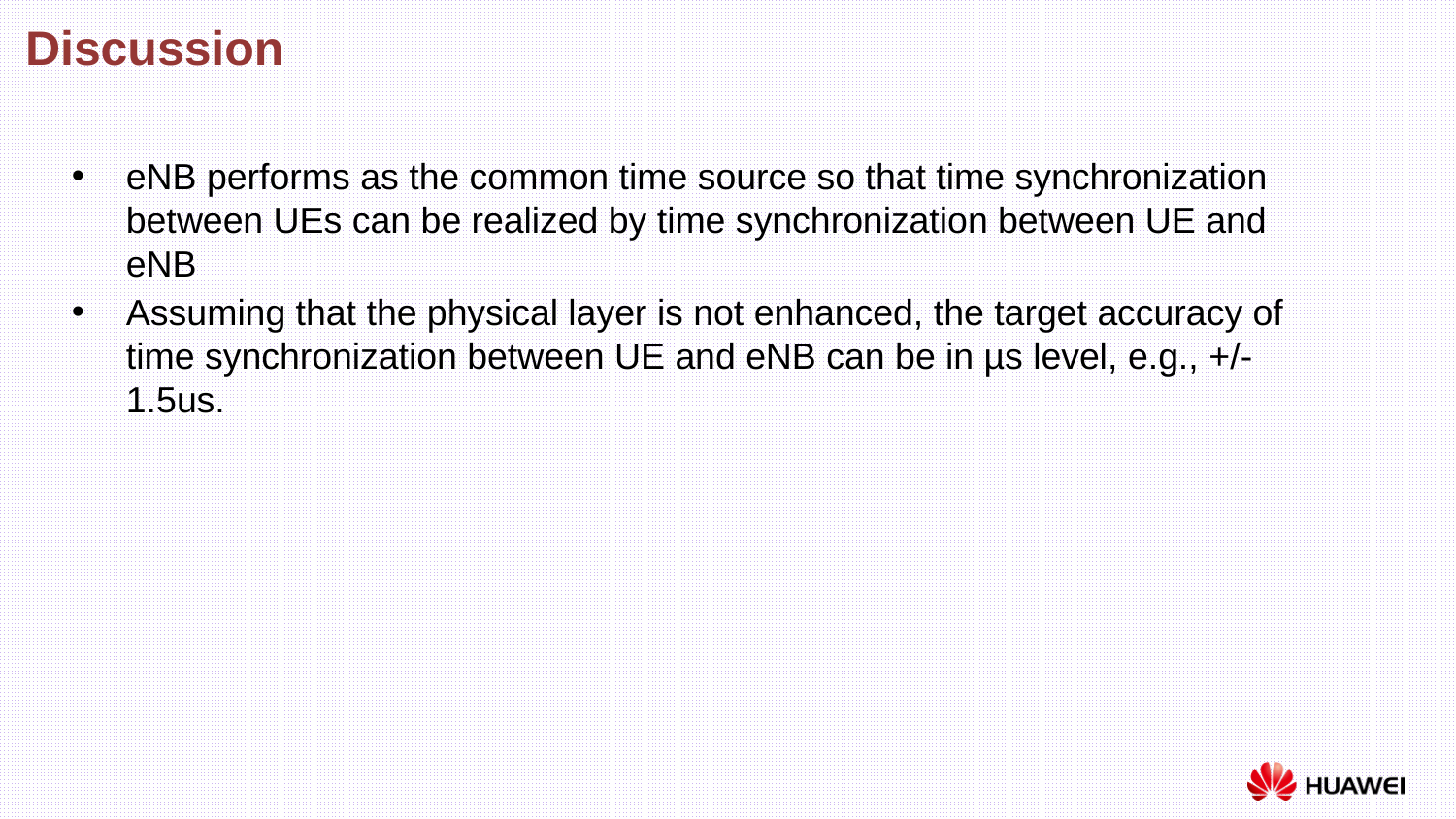

Discussion

eNB performs as the common time source so that time synchronization between UEs can be realized by time synchronization between UE and eNB
Assuming that the physical layer is not enhanced, the target accuracy of time synchronization between UE and eNB can be in µs level, e.g., +/-1.5us.